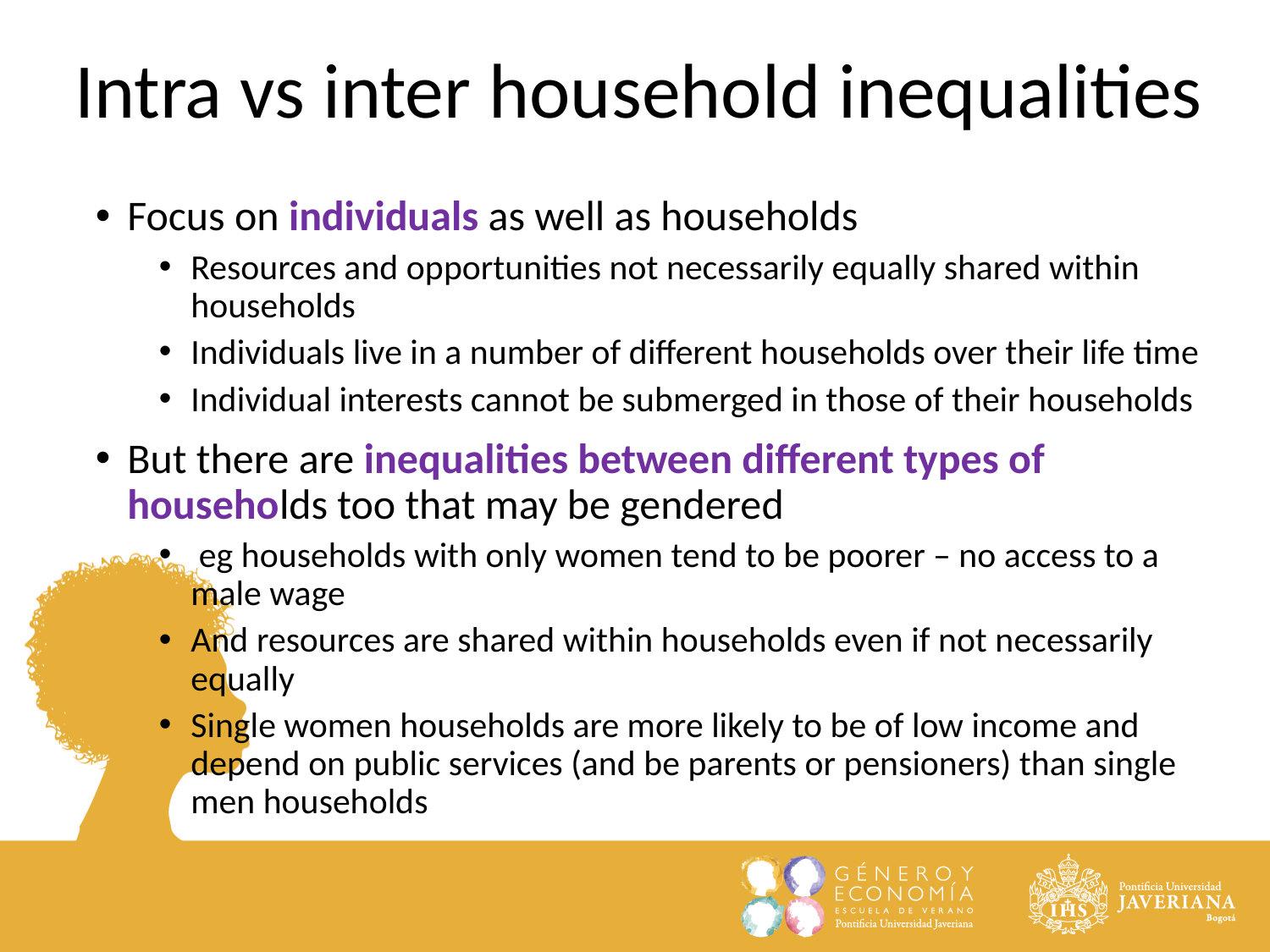

# Intra vs inter household inequalities
Focus on individuals as well as households
Resources and opportunities not necessarily equally shared within households
Individuals live in a number of different households over their life time
Individual interests cannot be submerged in those of their households
But there are inequalities between different types of households too that may be gendered
 eg households with only women tend to be poorer – no access to a male wage
And resources are shared within households even if not necessarily equally
Single women households are more likely to be of low income and depend on public services (and be parents or pensioners) than single men households